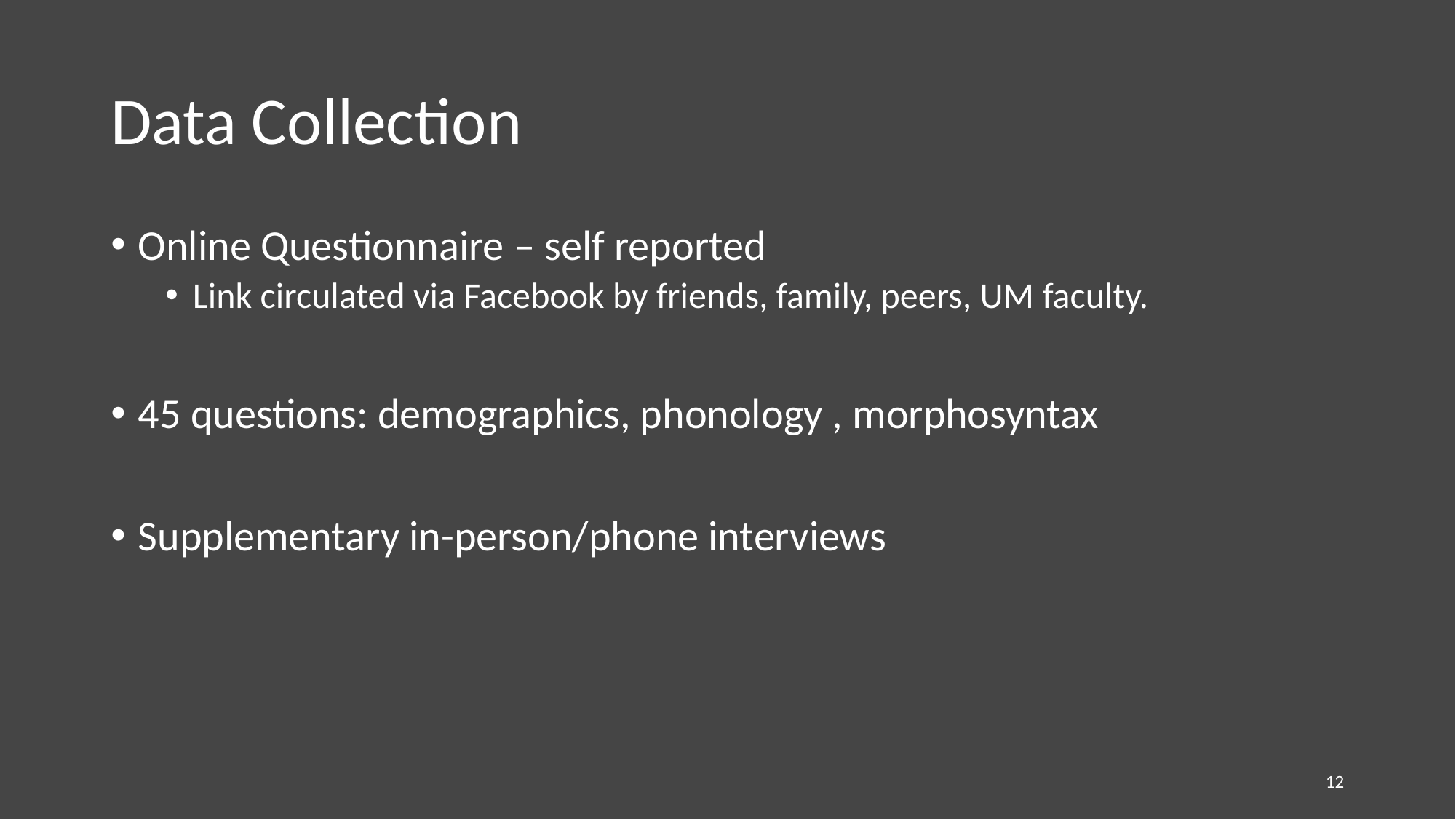

# Data Collection
Online Questionnaire – self reported
Link circulated via Facebook by friends, family, peers, UM faculty.

45 questions: demographics, phonology , morphosyntax

Supplementary in-person/phone interviews
12